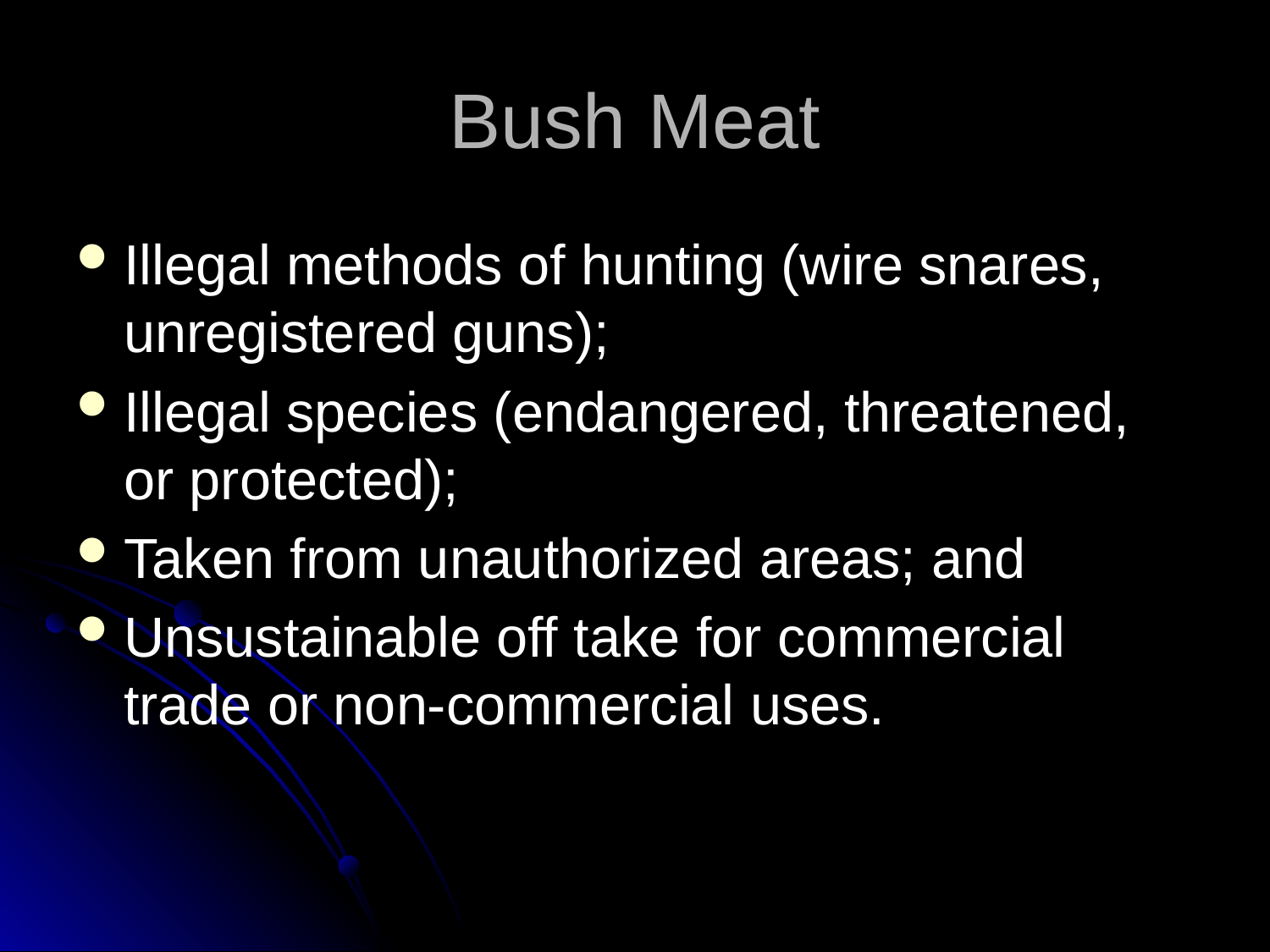

Bush Meat
Illegal methods of hunting (wire snares, unregistered guns);
Illegal species (endangered, threatened, or protected);
Taken from unauthorized areas; and
Unsustainable off take for commercial trade or non-commercial uses.